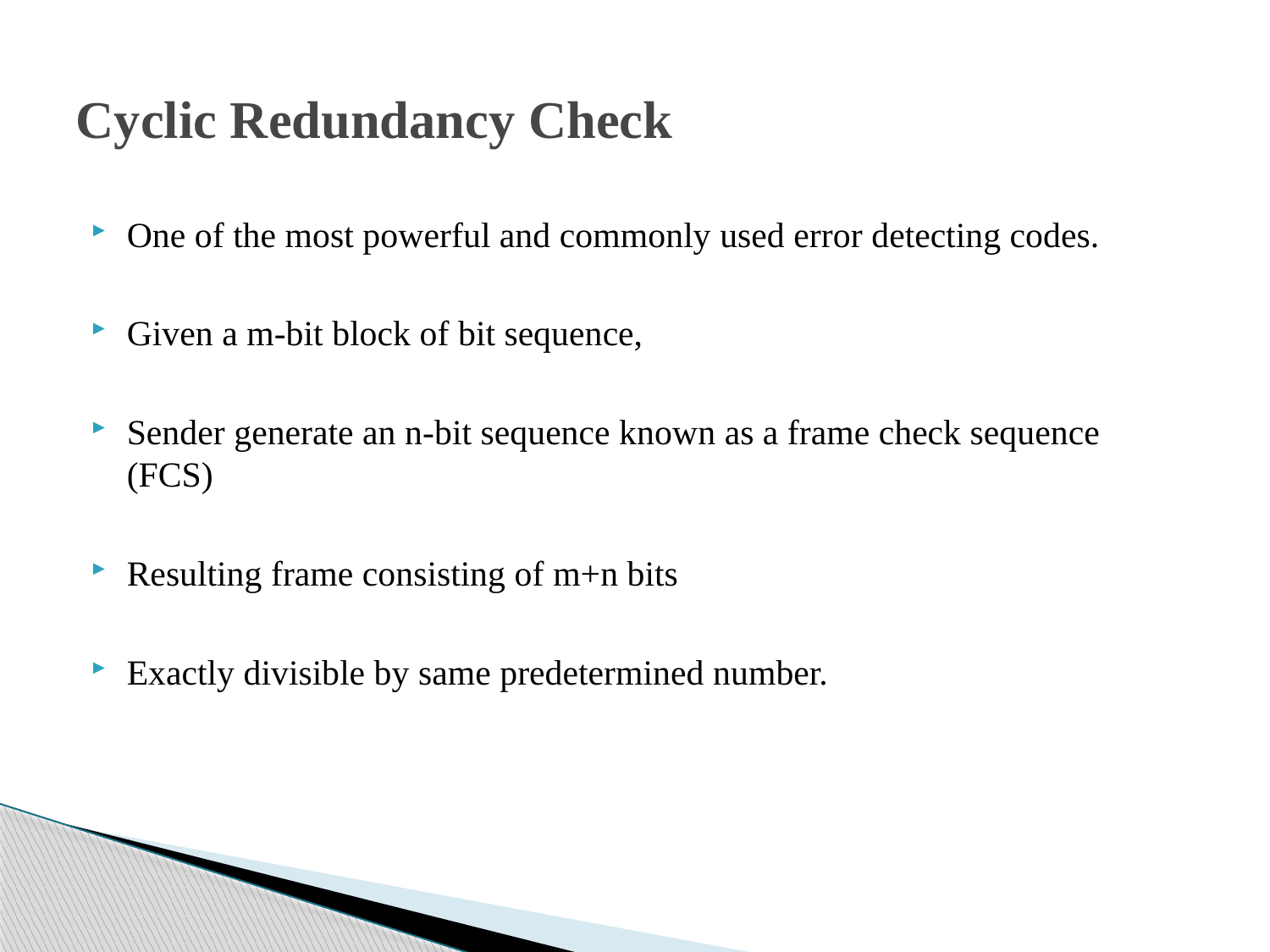

# Cyclic Redundancy Check
One of the most powerful and commonly used error detecting codes.

Given a m-bit block of bit sequence,

Sender generate an n-bit sequence known as a frame check sequence (FCS)

Resulting frame consisting of m+n bits

Exactly divisible by same predetermined number.